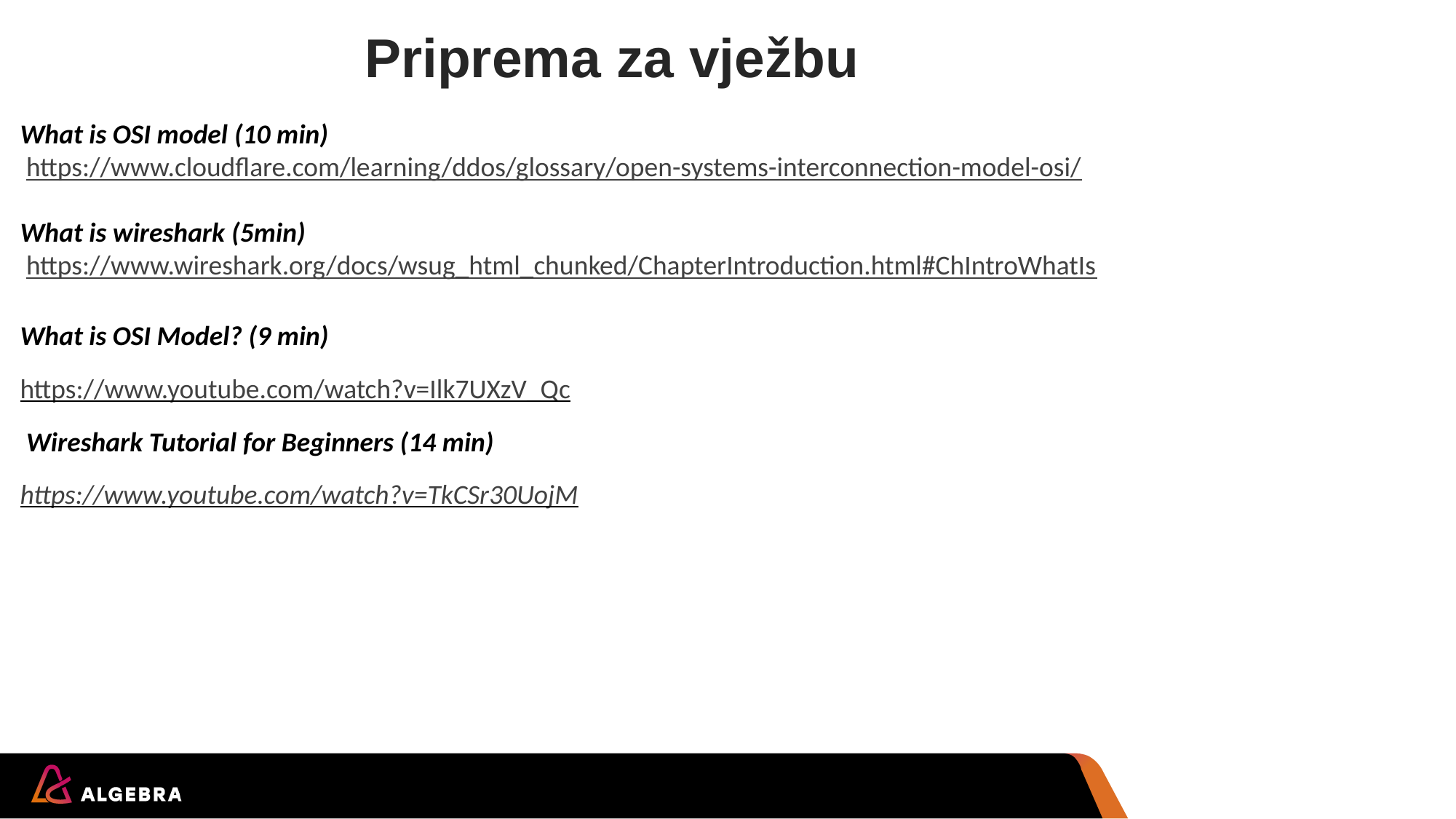

Priprema za vježbu
What is OSI model (10 min)
 https://www.cloudflare.com/learning/ddos/glossary/open-systems-interconnection-model-osi/

What is wireshark (5min)
 https://www.wireshark.org/docs/wsug_html_chunked/ChapterIntroduction.html#ChIntroWhatIs

What is OSI Model? (9 min)
https://www.youtube.com/watch?v=Ilk7UXzV_Qc
 Wireshark Tutorial for Beginners (14 min)
https://www.youtube.com/watch?v=TkCSr30UojM